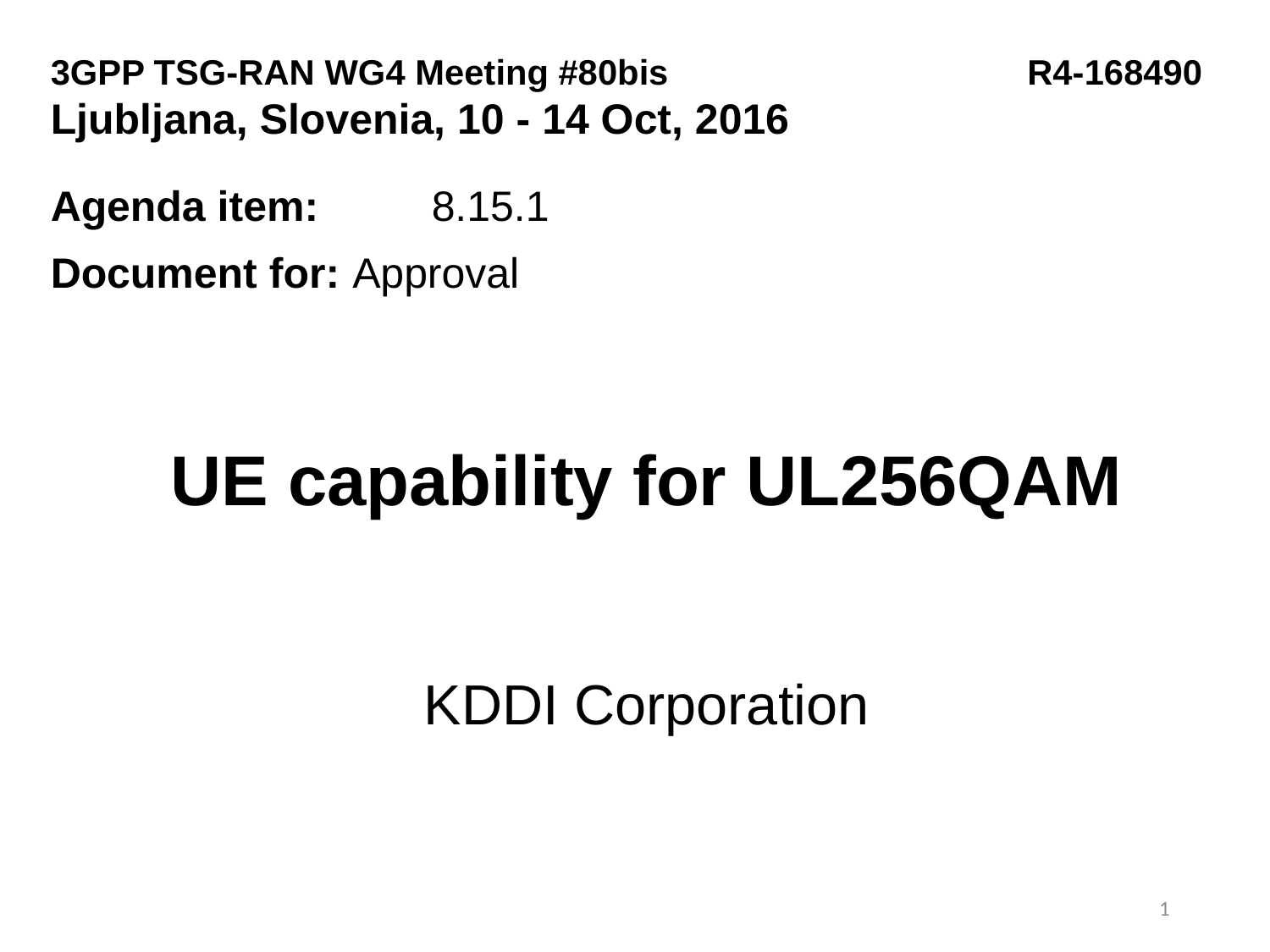

3GPP TSG-RAN WG4 Meeting #80bis			         R4-168490
Ljubljana, Slovenia, 10 - 14 Oct, 2016
Agenda item:	8.15.1
Document for:	Approval

UE capability for UL256QAM

KDDI Corporation
1